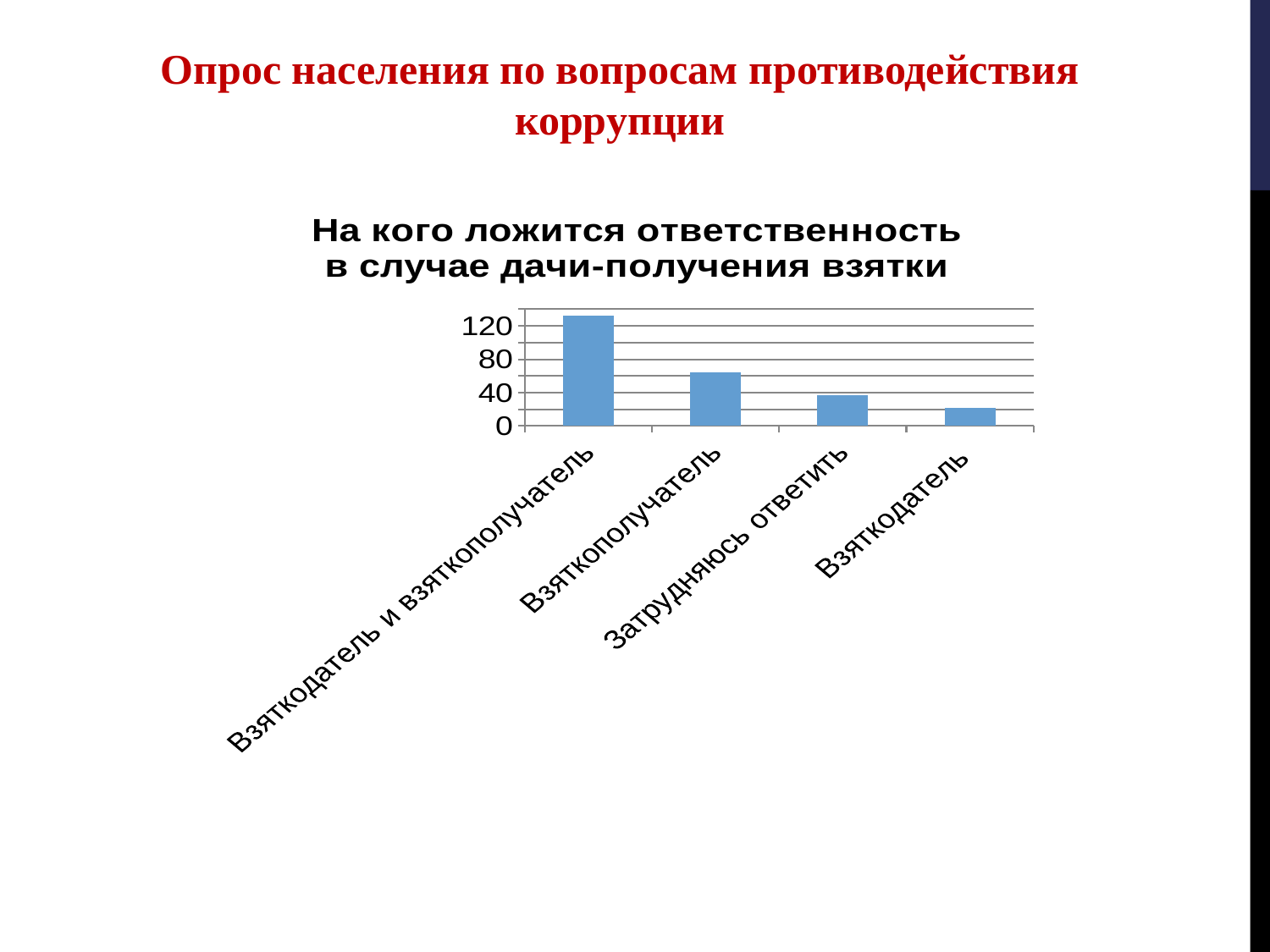

Опрос населения по вопросам противодействия коррупции

### Chart: На кого ложится ответственность в случае дачи-получения взятки

| Category | Ряд 1 |
|---|---|
| Взяткодатель и взяткополучатель | 132.0 |
| Взяткополучатель | 64.0 |
| Затрудняюсь ответить | 37.0 |
| Взяткодатель  | 22.0 |